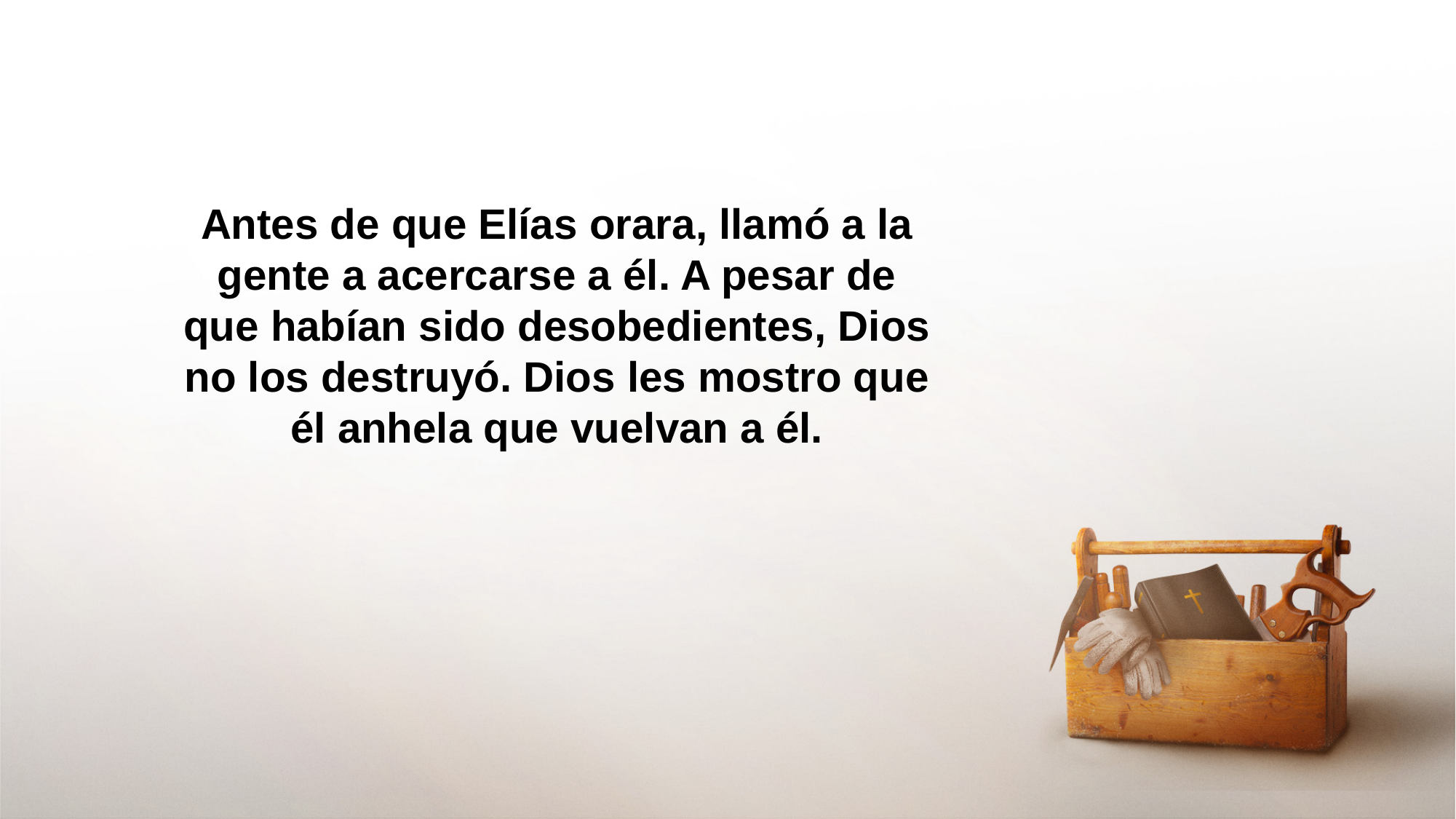

Antes de que Elías orara, llamó a la gente a acercarse a él. A pesar de que habían sido desobedientes, Dios no los destruyó. Dios les mostro que él anhela que vuelvan a él.